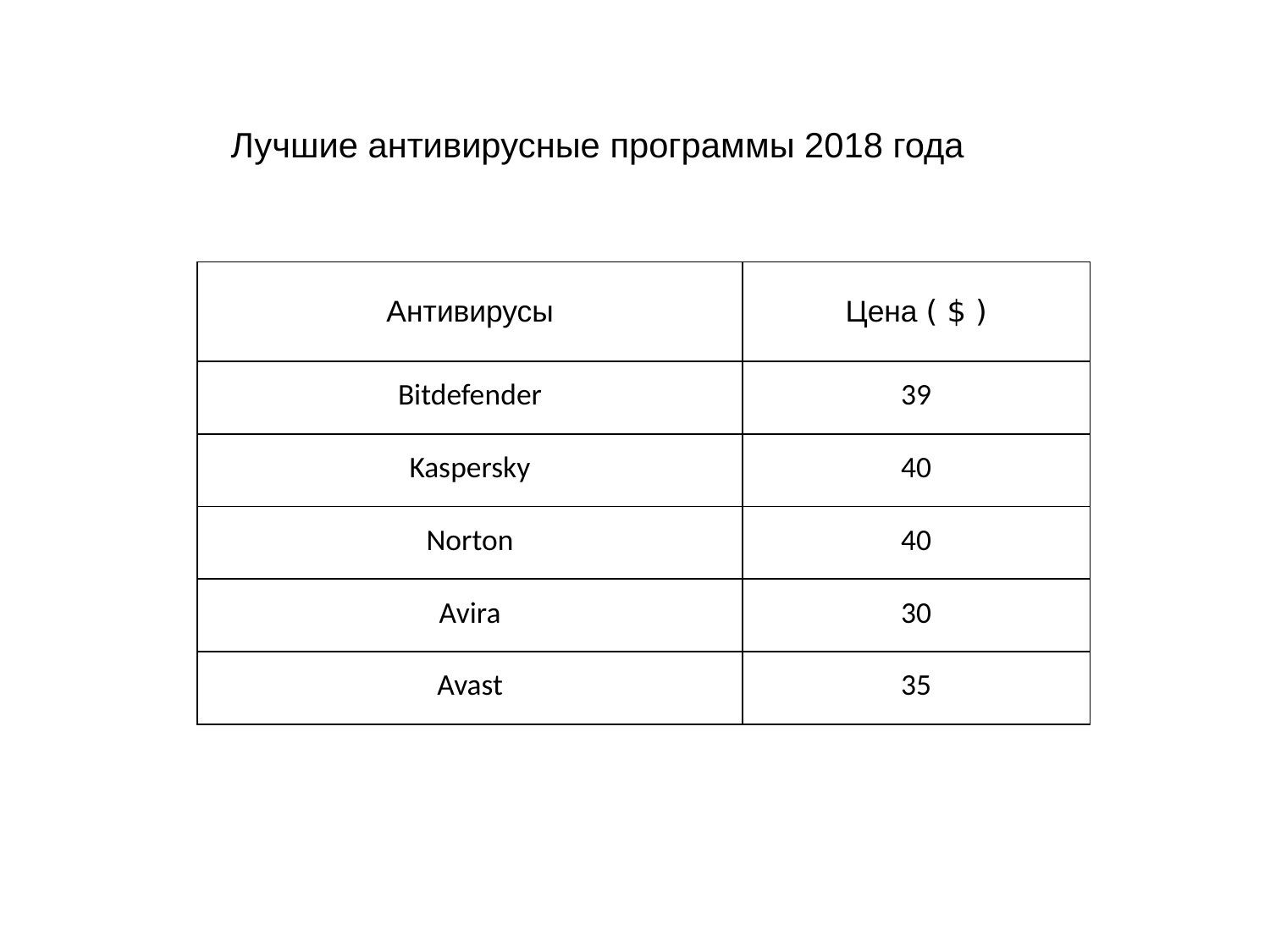

Лучшие антивирусные программы 2018 года
| Антивирусы | Цена ( $ ) |
| --- | --- |
| Bitdefender | 39 |
| Kaspersky | 40 |
| Norton | 40 |
| Avira | 30 |
| Avast | 35 |